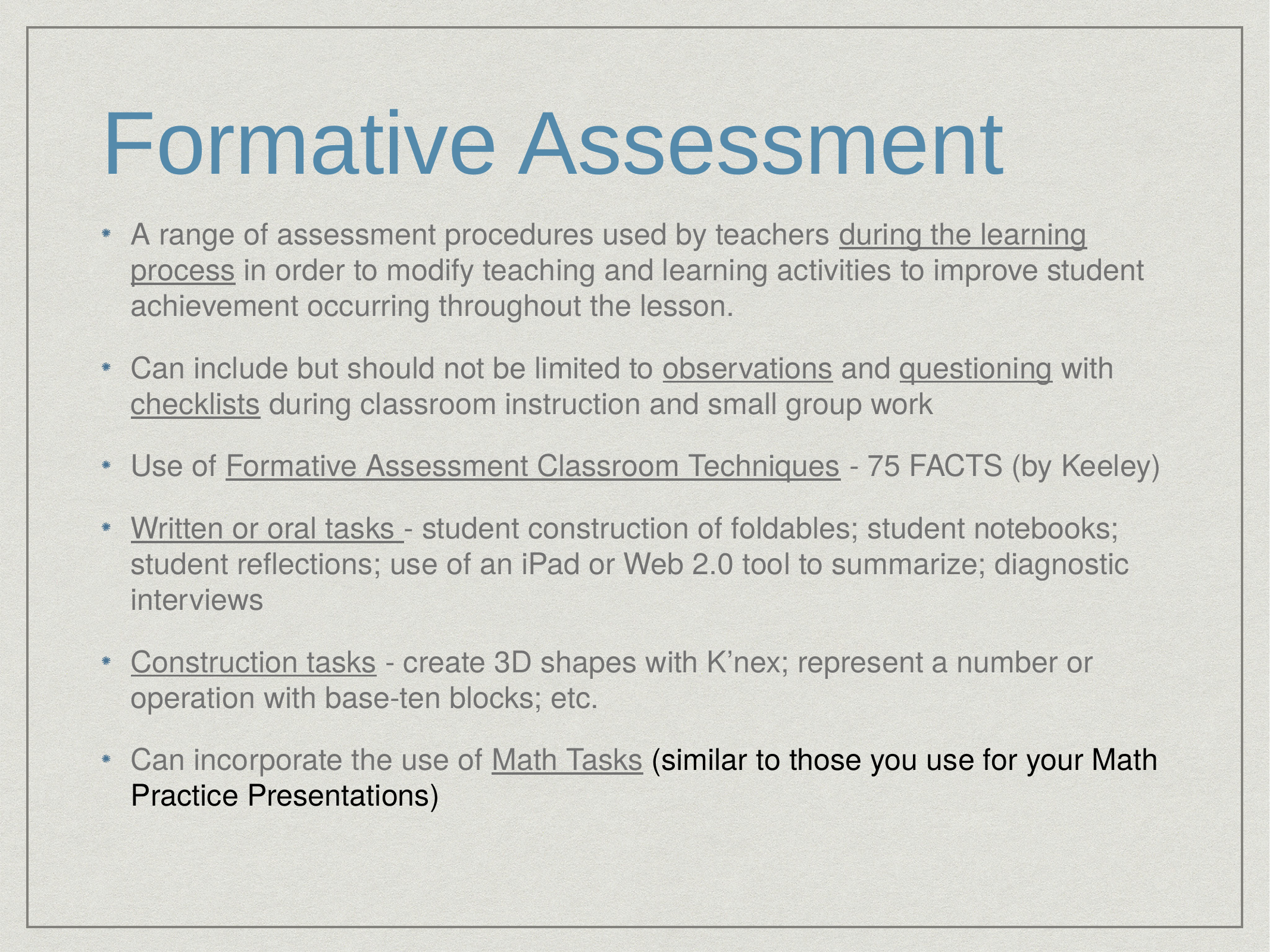

# Formative Assessment
A range of assessment procedures used by teachers during the learning process in order to modify teaching and learning activities to improve student achievement occurring throughout the lesson.
Can include but should not be limited to observations and questioning with checklists during classroom instruction and small group work
Use of Formative Assessment Classroom Techniques - 75 FACTS (by Keeley)
Written or oral tasks - student construction of foldables; student notebooks; student reflections; use of an iPad or Web 2.0 tool to summarize; diagnostic interviews
Construction tasks - create 3D shapes with K’nex; represent a number or operation with base-ten blocks; etc.
Can incorporate the use of Math Tasks (similar to those you use for your Math Practice Presentations)